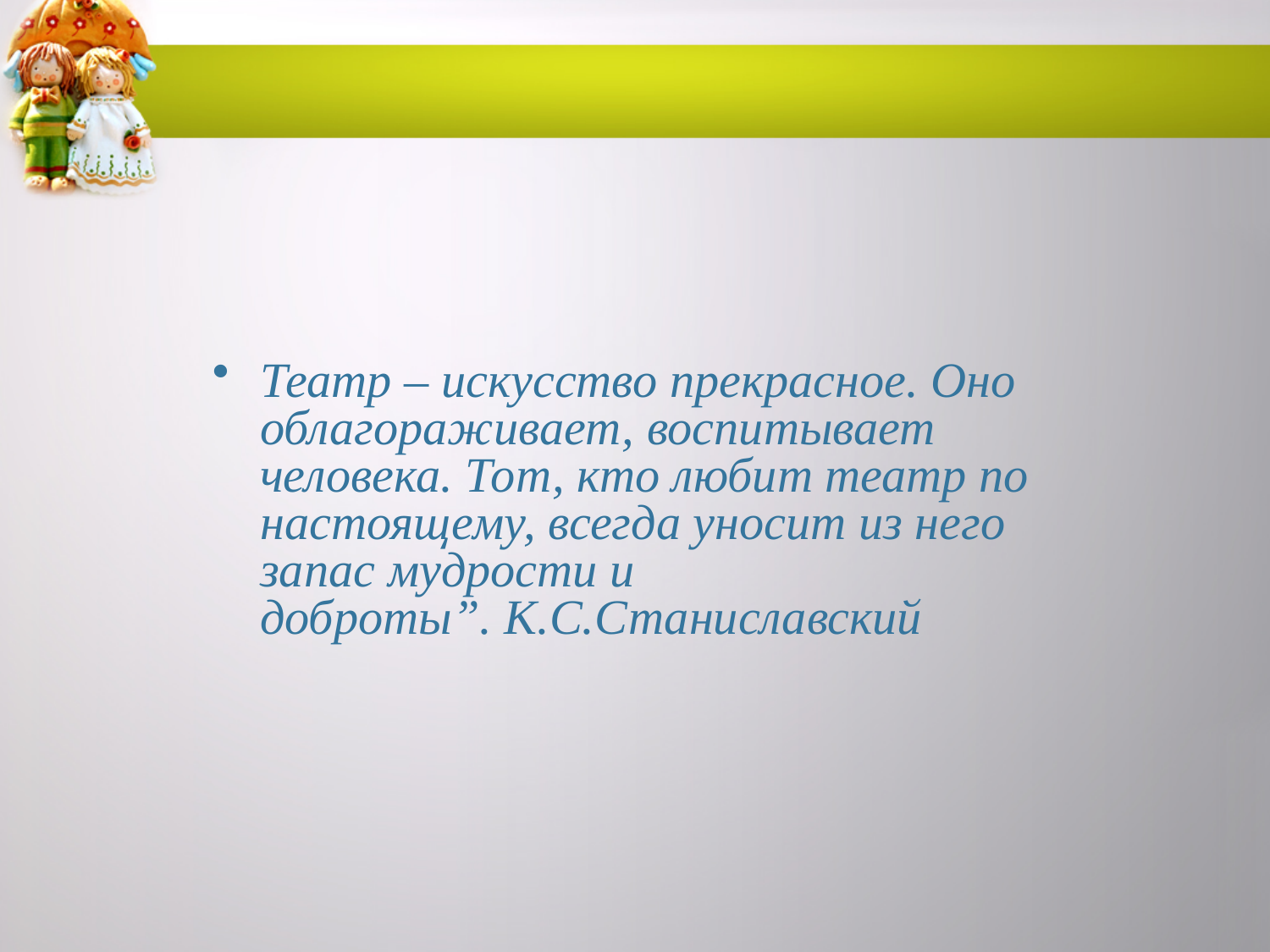

#
Театр – искусство прекрасное. Оно облагораживает, воспитывает человека. Тот, кто любит театр по настоящему, всегда уносит из него запас мудрости и доброты”. К.С.Станиславский